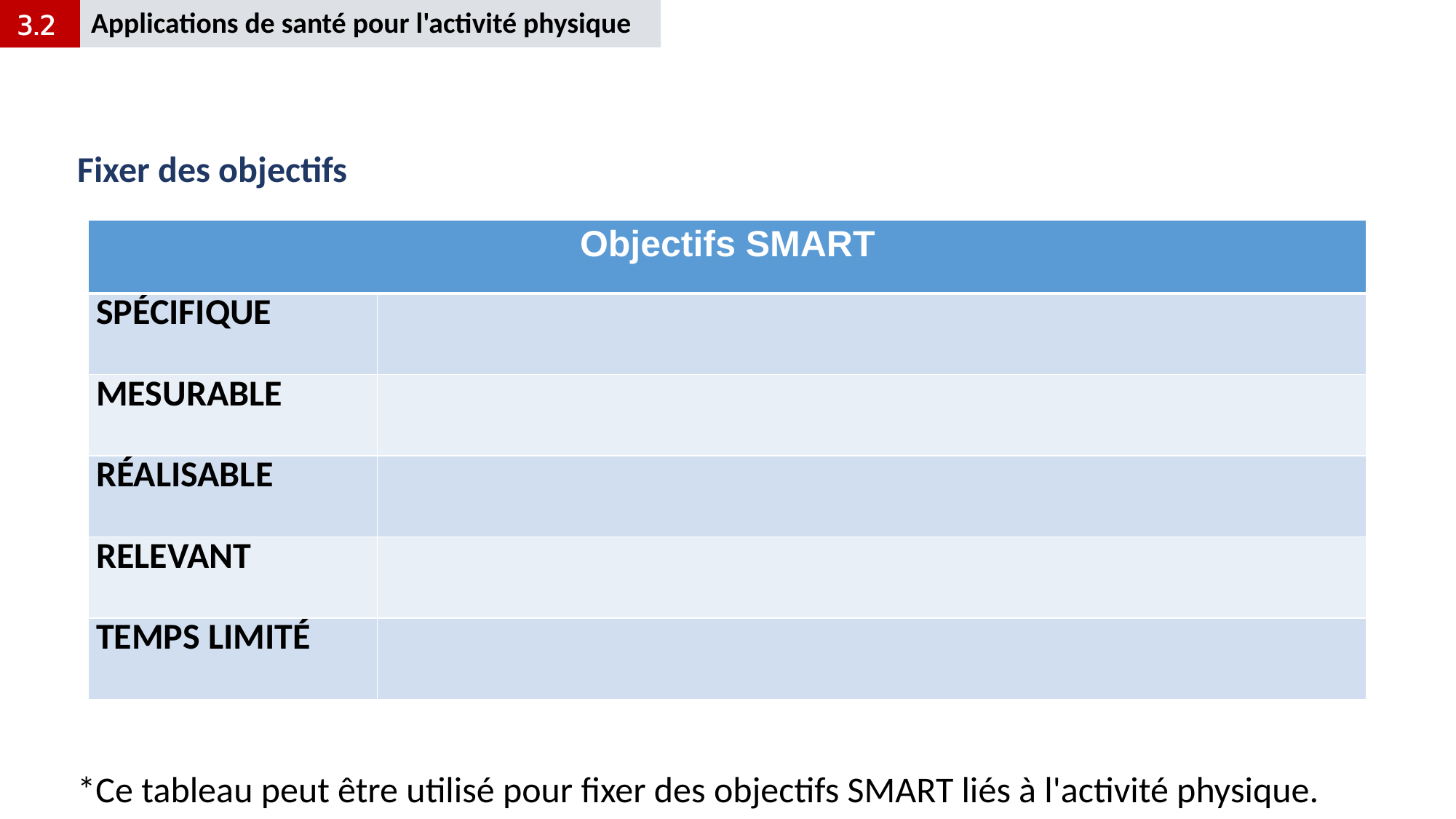

Applications de santé pour l'activité physique
3.2
# Fixer des objectifs

| Objectifs SMART |  |
| --- | --- |
| SPÉCIFIQUE |  |
| MESURABLE |  |
| RÉALISABLE |  |
| RELEVANT |  |
| TEMPS LIMITÉ |  |
*Ce tableau peut être utilisé pour fixer des objectifs SMART liés à l'activité physique.